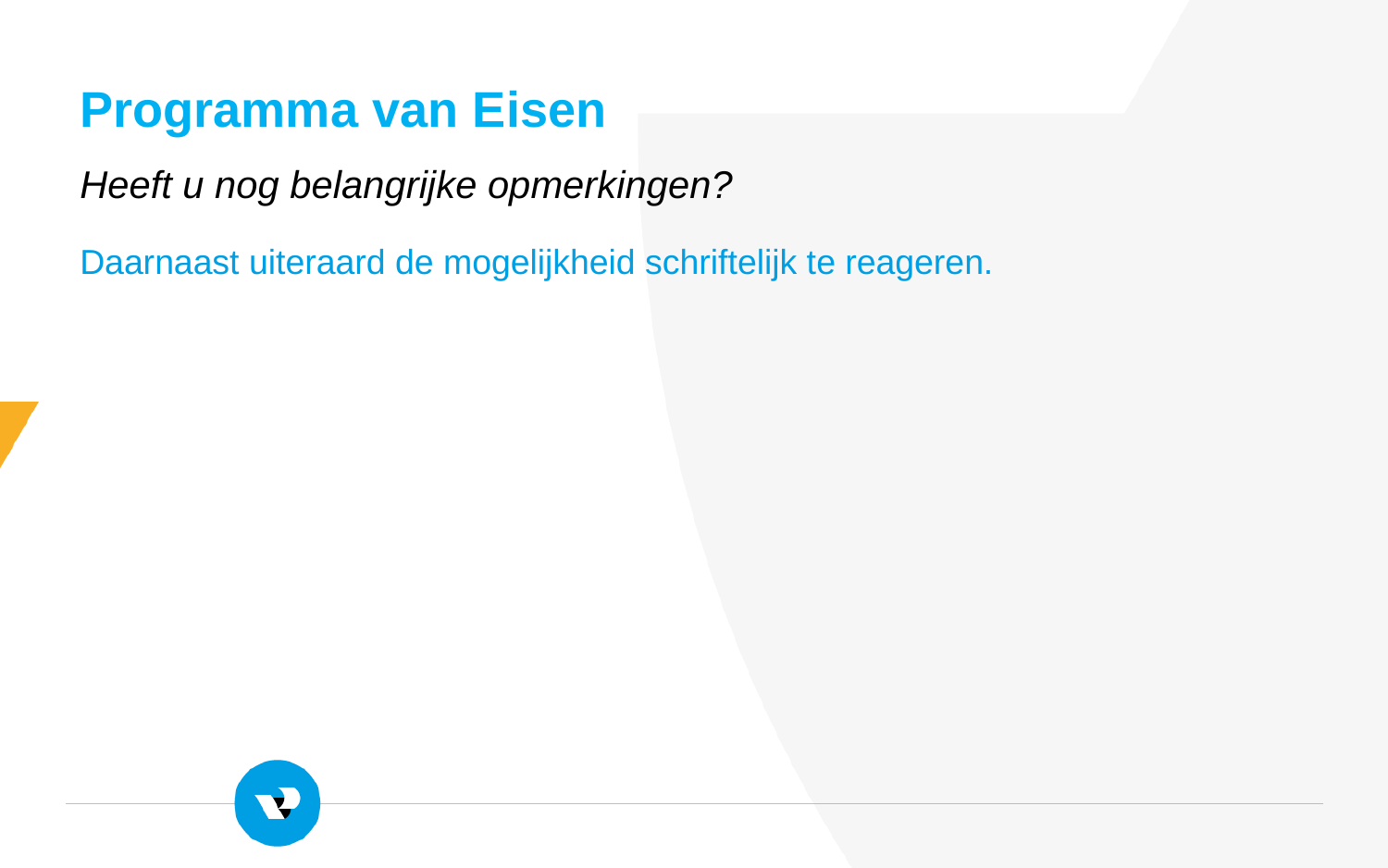

Programma van Eisen
Heeft u nog belangrijke opmerkingen?
Daarnaast uiteraard de mogelijkheid schriftelijk te reageren.